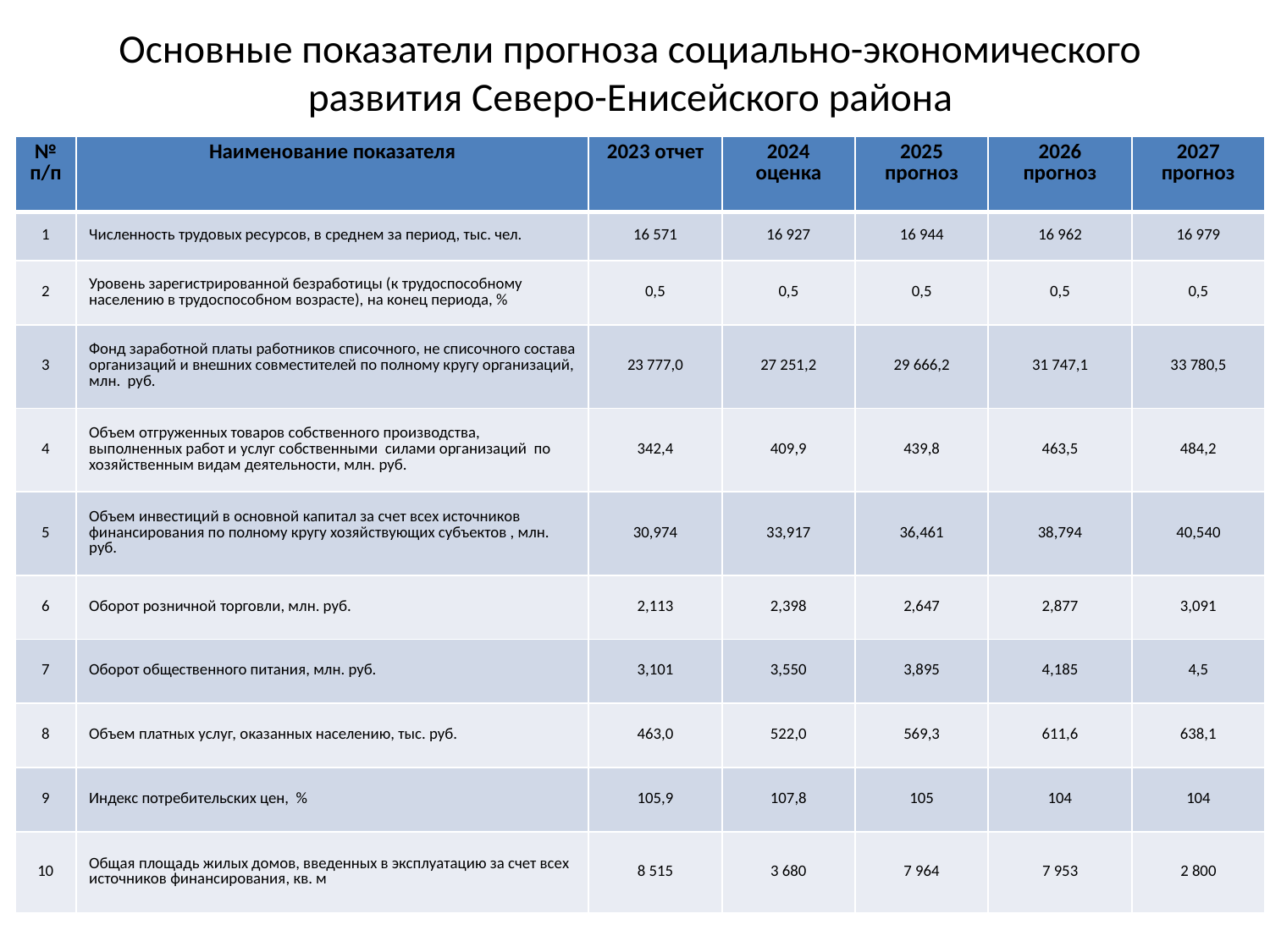

# Основные показатели прогноза социально-экономического развития Северо-Енисейского района
| № п/п | Наименование показателя | 2023 отчет | 2024 оценка | 2025 прогноз | 2026 прогноз | 2027 прогноз |
| --- | --- | --- | --- | --- | --- | --- |
| 1 | Численность трудовых ресурсов, в среднем за период, тыс. чел. | 16 571 | 16 927 | 16 944 | 16 962 | 16 979 |
| 2 | Уровень зарегистрированной безработицы (к трудоспособному населению в трудоспособном возрасте), на конец периода, % | 0,5 | 0,5 | 0,5 | 0,5 | 0,5 |
| 3 | Фонд заработной платы работников списочного, не списочного состава организаций и внешних совместителей по полному кругу организаций, млн. руб. | 23 777,0 | 27 251,2 | 29 666,2 | 31 747,1 | 33 780,5 |
| 4 | Объем отгруженных товаров собственного производства, выполненных работ и услуг собственными силами организаций по хозяйственным видам деятельности, млн. руб. | 342,4 | 409,9 | 439,8 | 463,5 | 484,2 |
| 5 | Объем инвестиций в основной капитал за счет всех источников финансирования по полному кругу хозяйствующих субъектов , млн. руб. | 30,974 | 33,917 | 36,461 | 38,794 | 40,540 |
| 6 | Оборот розничной торговли, млн. руб. | 2,113 | 2,398 | 2,647 | 2,877 | 3,091 |
| 7 | Оборот общественного питания, млн. руб. | 3,101 | 3,550 | 3,895 | 4,185 | 4,5 |
| 8 | Объем платных услуг, оказанных населению, тыс. руб. | 463,0 | 522,0 | 569,3 | 611,6 | 638,1 |
| 9 | Индекс потребительских цен, % | 105,9 | 107,8 | 105 | 104 | 104 |
| 10 | Общая площадь жилых домов, введенных в эксплуатацию за счет всех источников финансирования, кв. м | 8 515 | 3 680 | 7 964 | 7 953 | 2 800 |